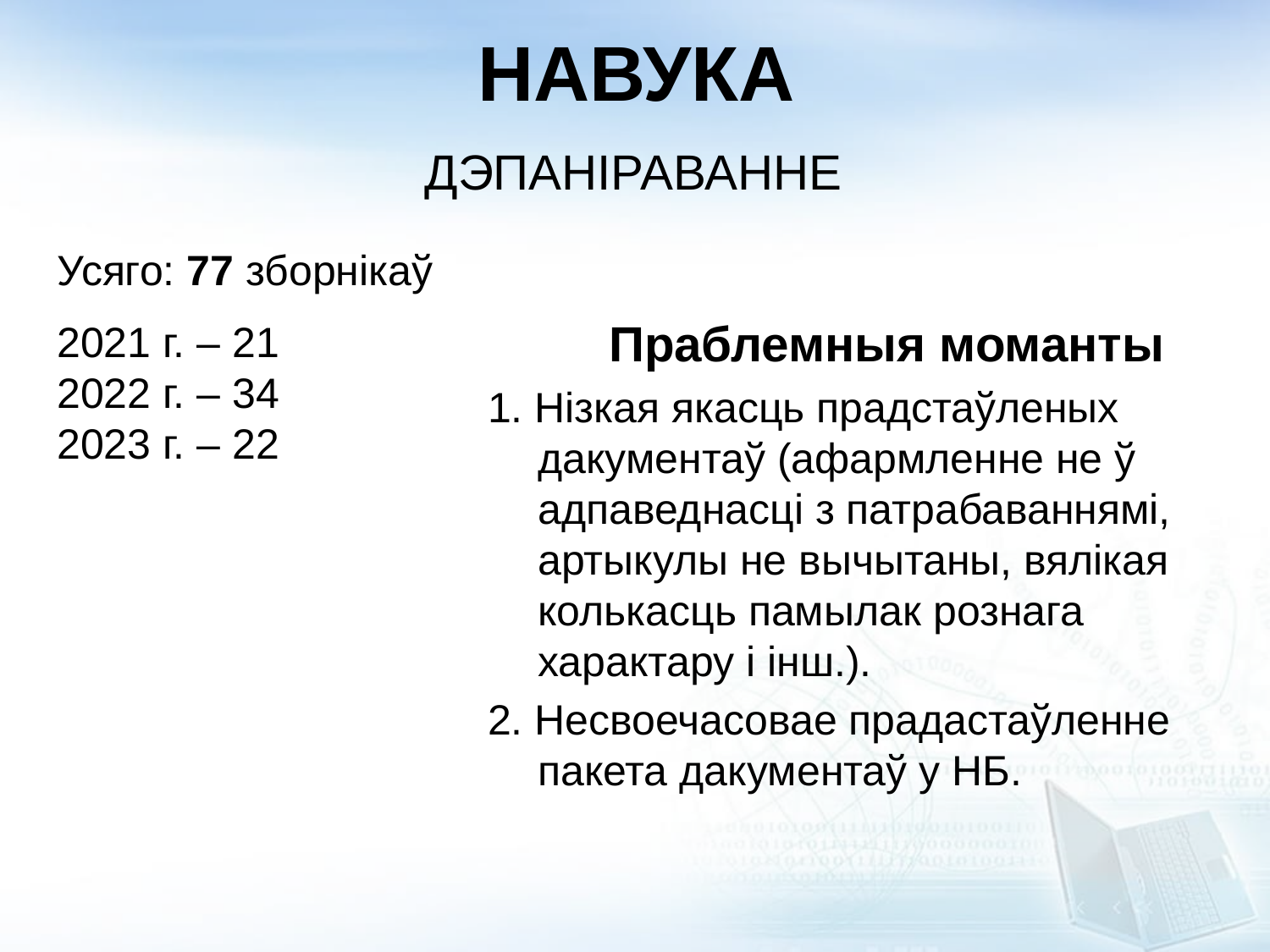

НАВУКА
ДЭПАНІРАВАННЕ
Усяго: 77 зборнікаў
2021 г. – 21
2022 г. – 34
2023 г. – 22
Праблемныя моманты
1. Нізкая якасць прадстаўленых дакументаў (афармленне не ў адпаведнасці з патрабаваннямі, артыкулы не вычытаны, вялікая колькасць памылак рознага характару і інш.).
2. Несвоечасовае прадастаўленне пакета дакументаў у НБ.